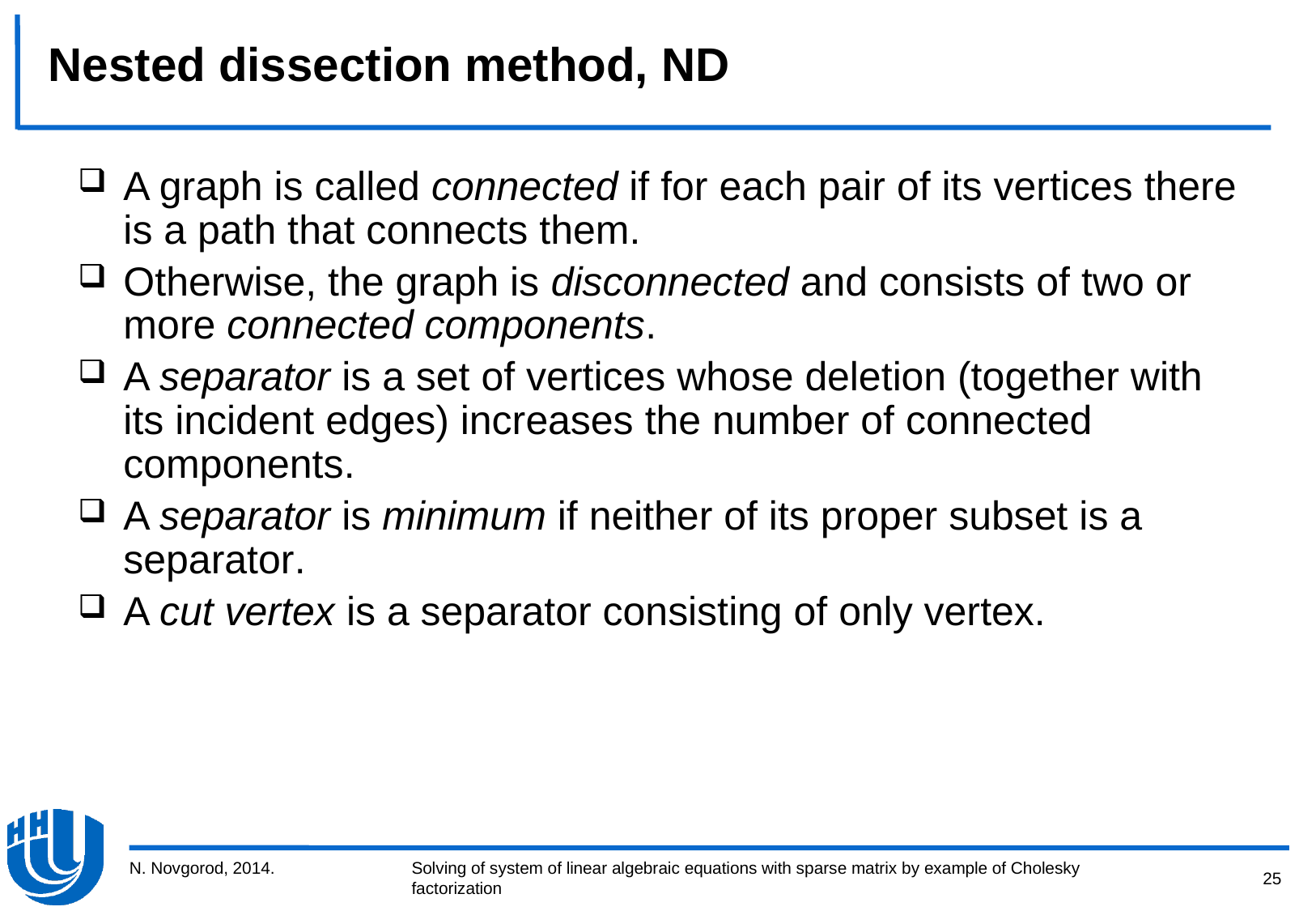

# Nested dissection method, ND
A graph is called connected if for each pair of its vertices there is a path that connects them.
Otherwise, the graph is disconnected and consists of two or more connected components.
A separator is a set of vertices whose deletion (together with its incident edges) increases the number of connected components.
A separator is minimum if neither of its proper subset is a separator.
A cut vertex is a separator consisting of only vertex.
N. Novgorod, 2014.

25
Solving of system of linear algebraic equations with sparse matrix by example of Cholesky factorization